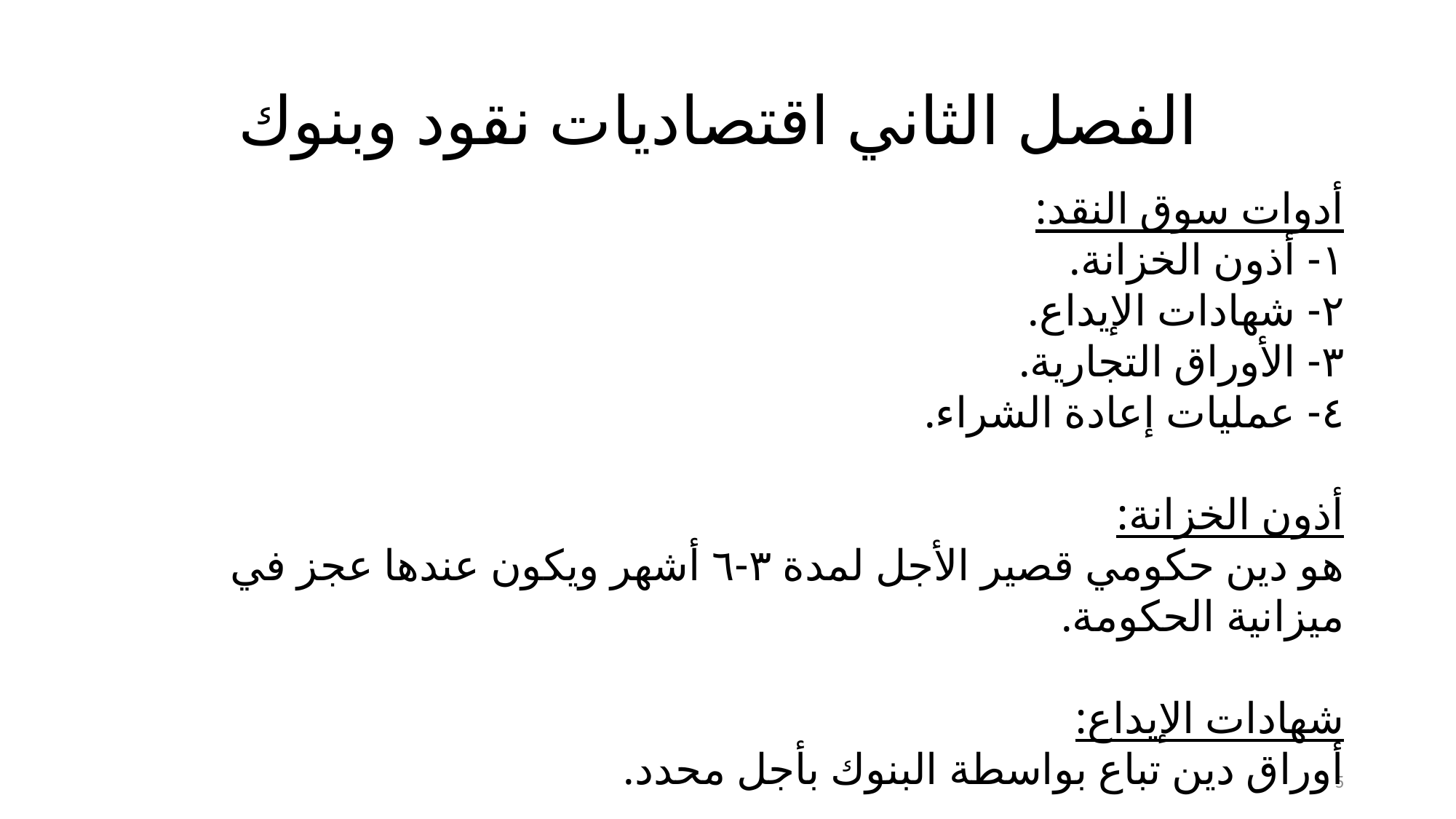

# الفصل الثاني اقتصاديات نقود وبنوك
أدوات سوق النقد:
١- أذون الخزانة.
٢- شهادات الإيداع.
٣- الأوراق التجارية.
٤- عمليات إعادة الشراء.

أذون الخزانة:
هو دين حكومي قصير الأجل لمدة ٣-٦ أشهر ويكون عندها عجز في ميزانية الحكومة.

شهادات الإيداع:
أوراق دين تباع بواسطة البنوك بأجل محدد.
5